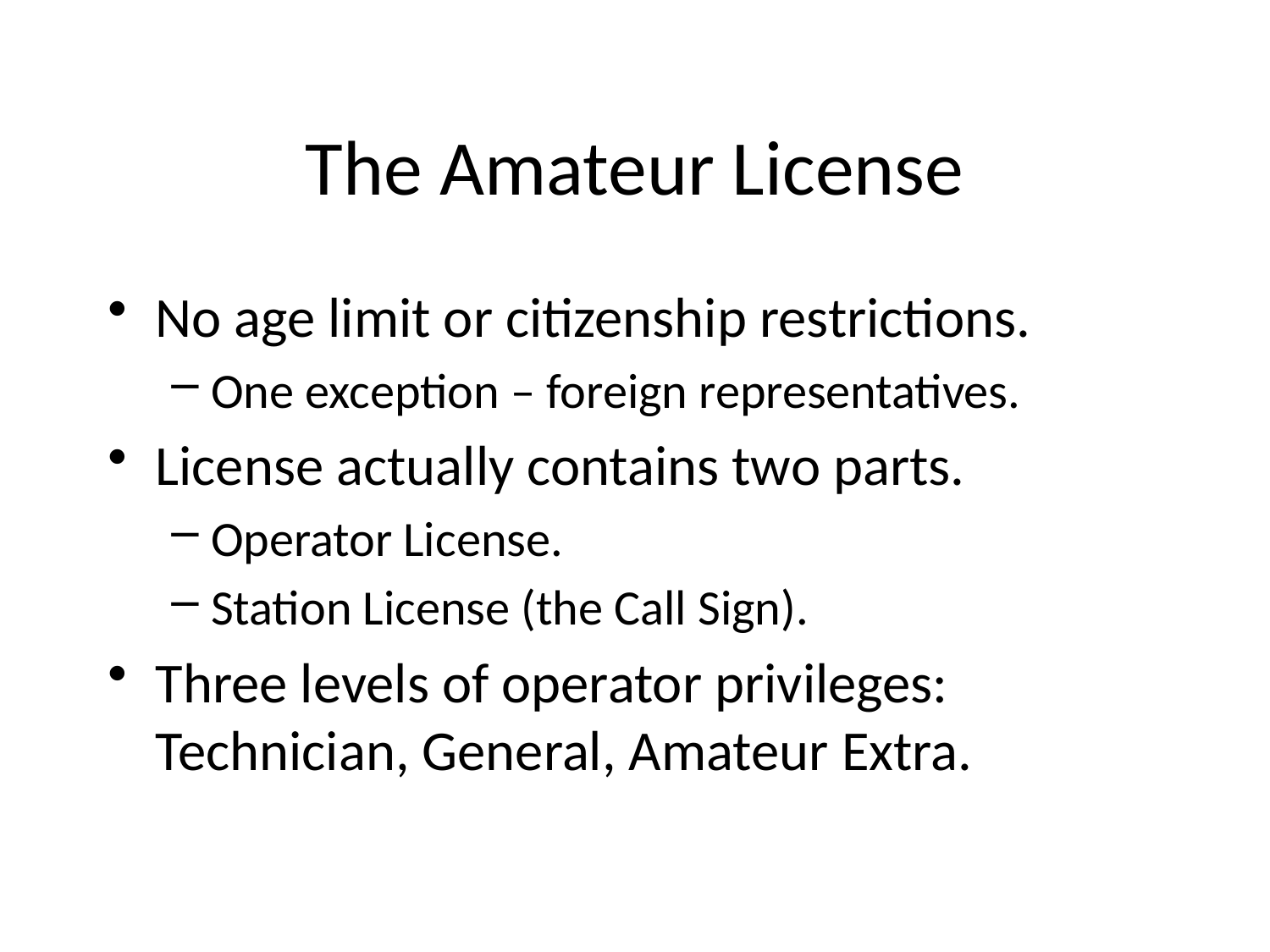

The Amateur License
No age limit or citizenship restrictions.
One exception – foreign representatives.
License actually contains two parts.
Operator License.
Station License (the Call Sign).
Three levels of operator privileges: Technician, General, Amateur Extra.